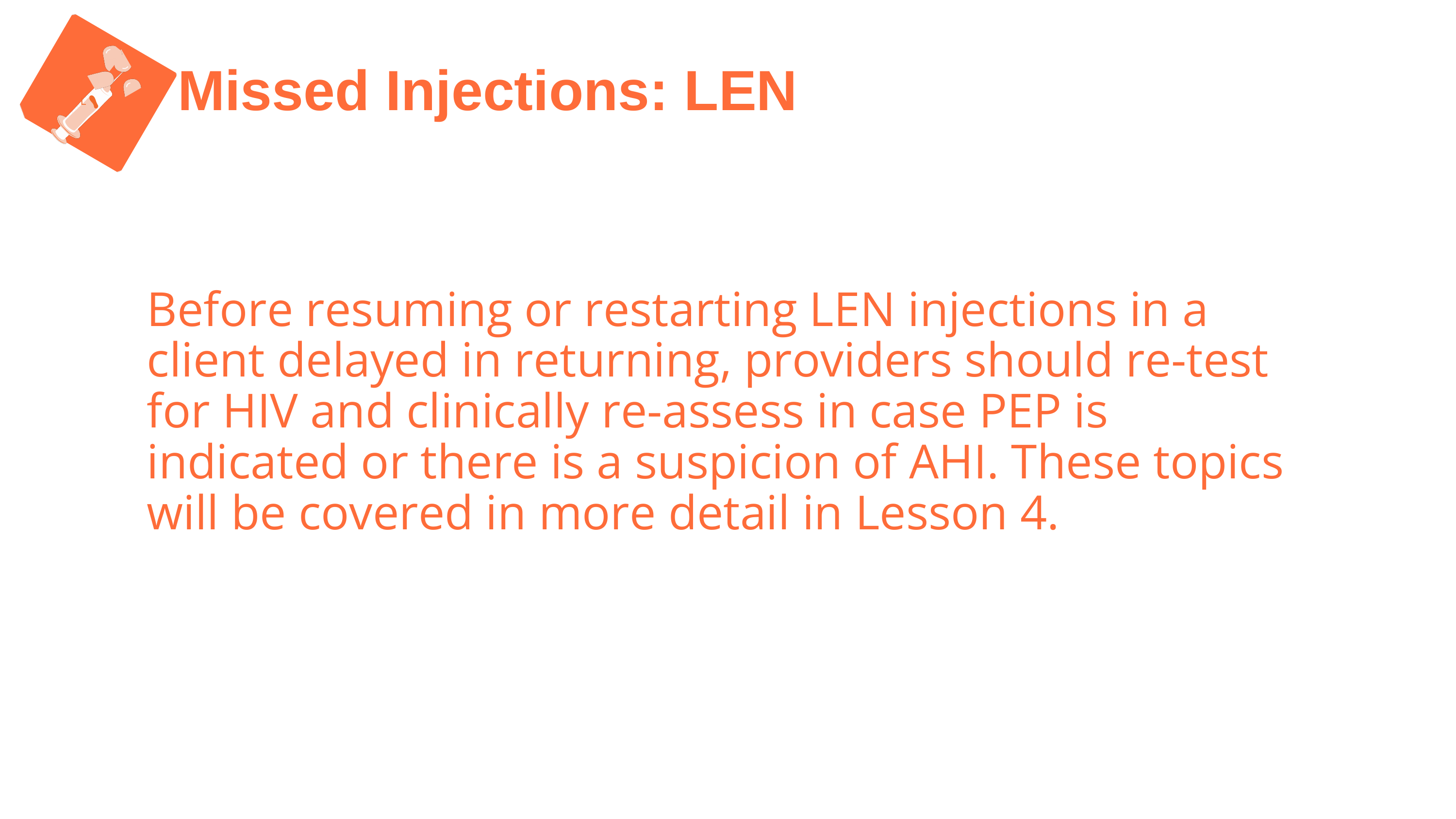

L
Missed Injections: LEN
Before resuming or restarting LEN injections in a client delayed in returning, providers should re-test for HIV and clinically re-assess in case PEP is indicated or there is a suspicion of AHI. These topics will be covered in more detail in Lesson 4.